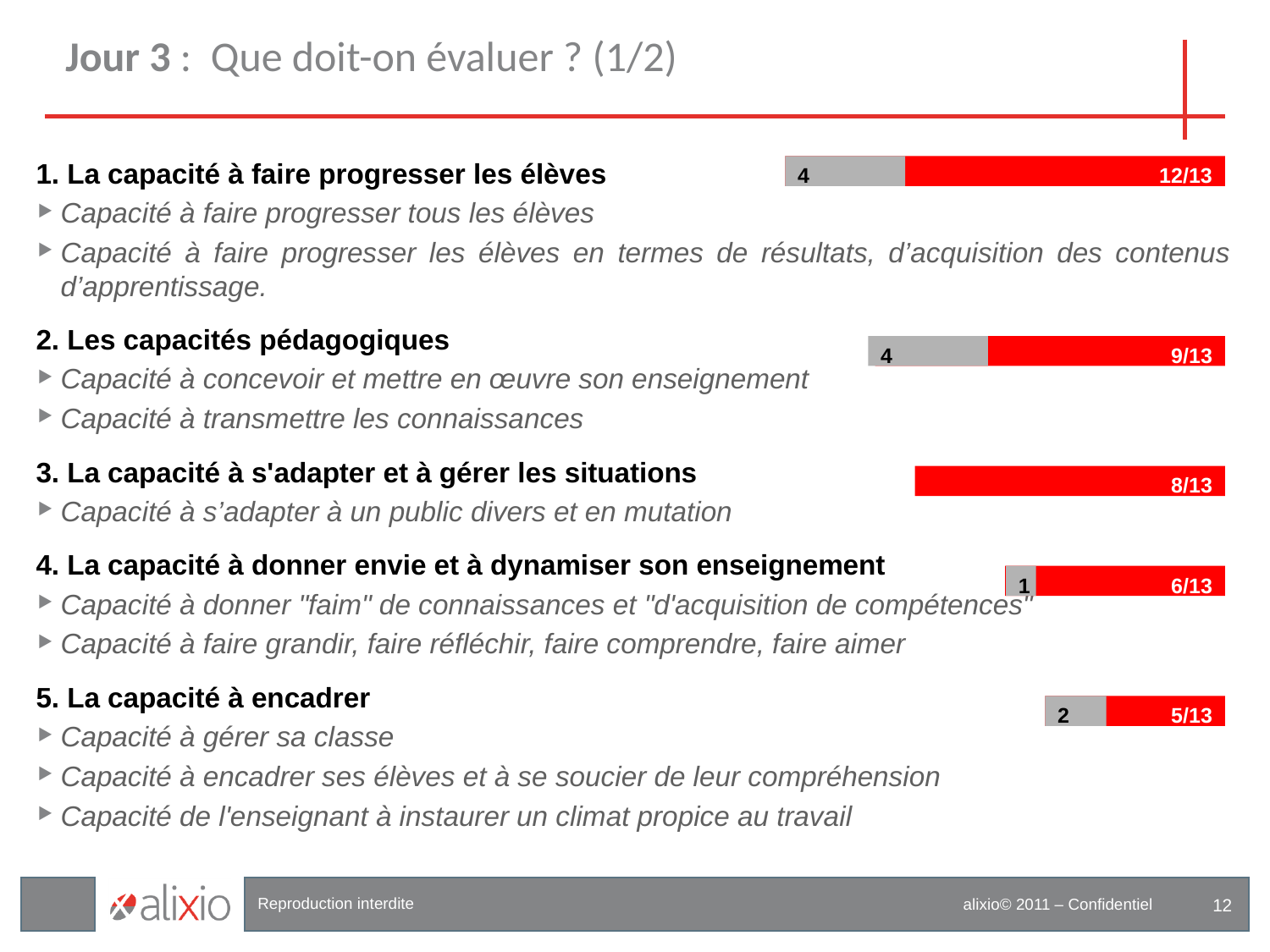

# Jour 3 :  Que doit-on évaluer ? (1/2)
1. La capacité à faire progresser les élèves
Capacité à faire progresser tous les élèves
Capacité à faire progresser les élèves en termes de résultats, d’acquisition des contenus d’apprentissage.
2. Les capacités pédagogiques
Capacité à concevoir et mettre en œuvre son enseignement
Capacité à transmettre les connaissances
3. La capacité à s'adapter et à gérer les situations
Capacité à s’adapter à un public divers et en mutation
4. La capacité à donner envie et à dynamiser son enseignement
Capacité à donner "faim" de connaissances et "d'acquisition de compétences"
Capacité à faire grandir, faire réfléchir, faire comprendre, faire aimer
5. La capacité à encadrer
Capacité à gérer sa classe
Capacité à encadrer ses élèves et à se soucier de leur compréhension
Capacité de l'enseignant à instaurer un climat propice au travail

12/13
4
4
9/13
8/13
6/13
1
5/13
2
12